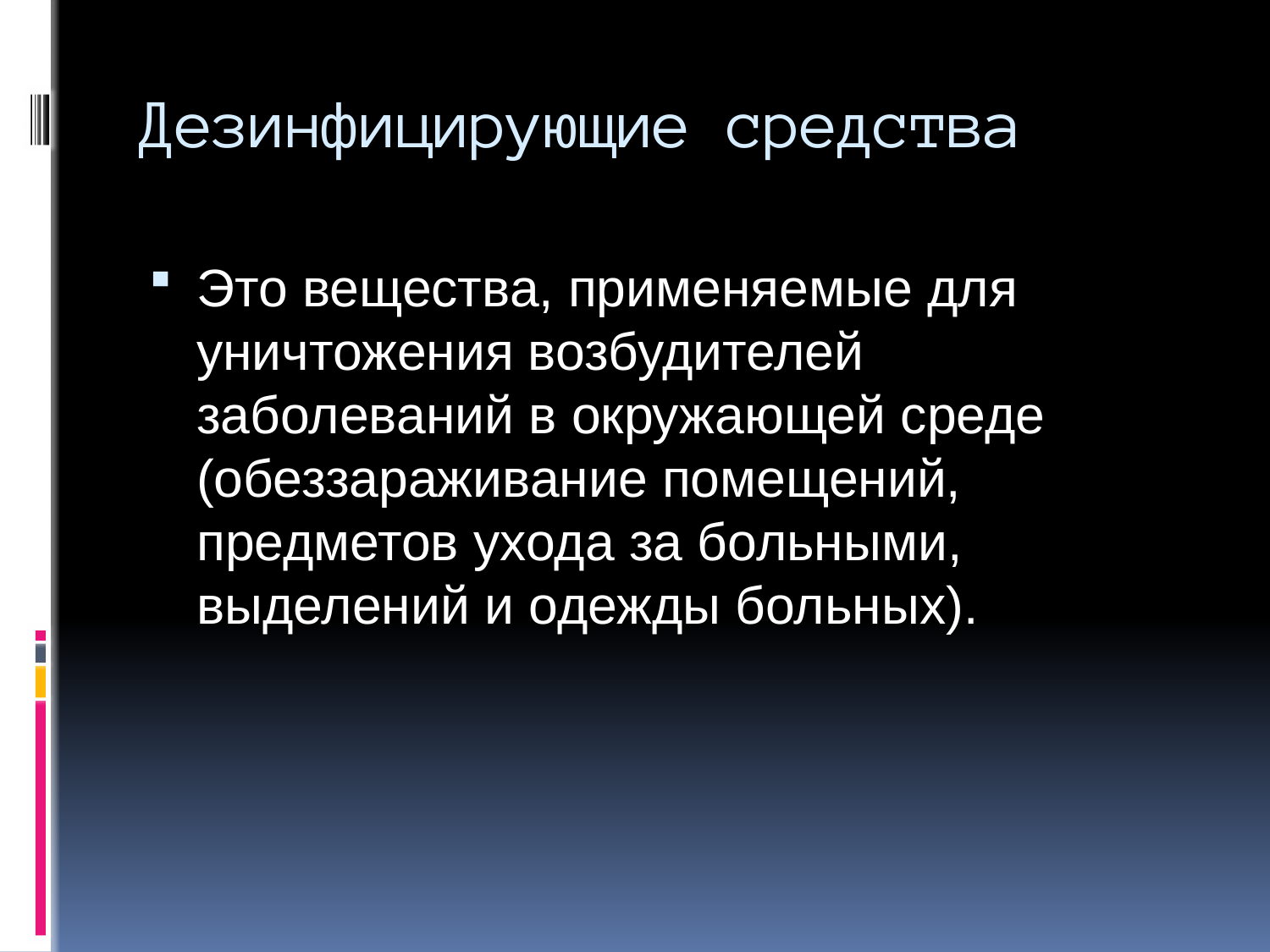

# Дезинфицирующие средства
Это вещества, применяемые для уничтожения возбудителей заболеваний в окружающей среде (обеззараживание помещений, предметов ухода за больными, выделений и одежды больных).